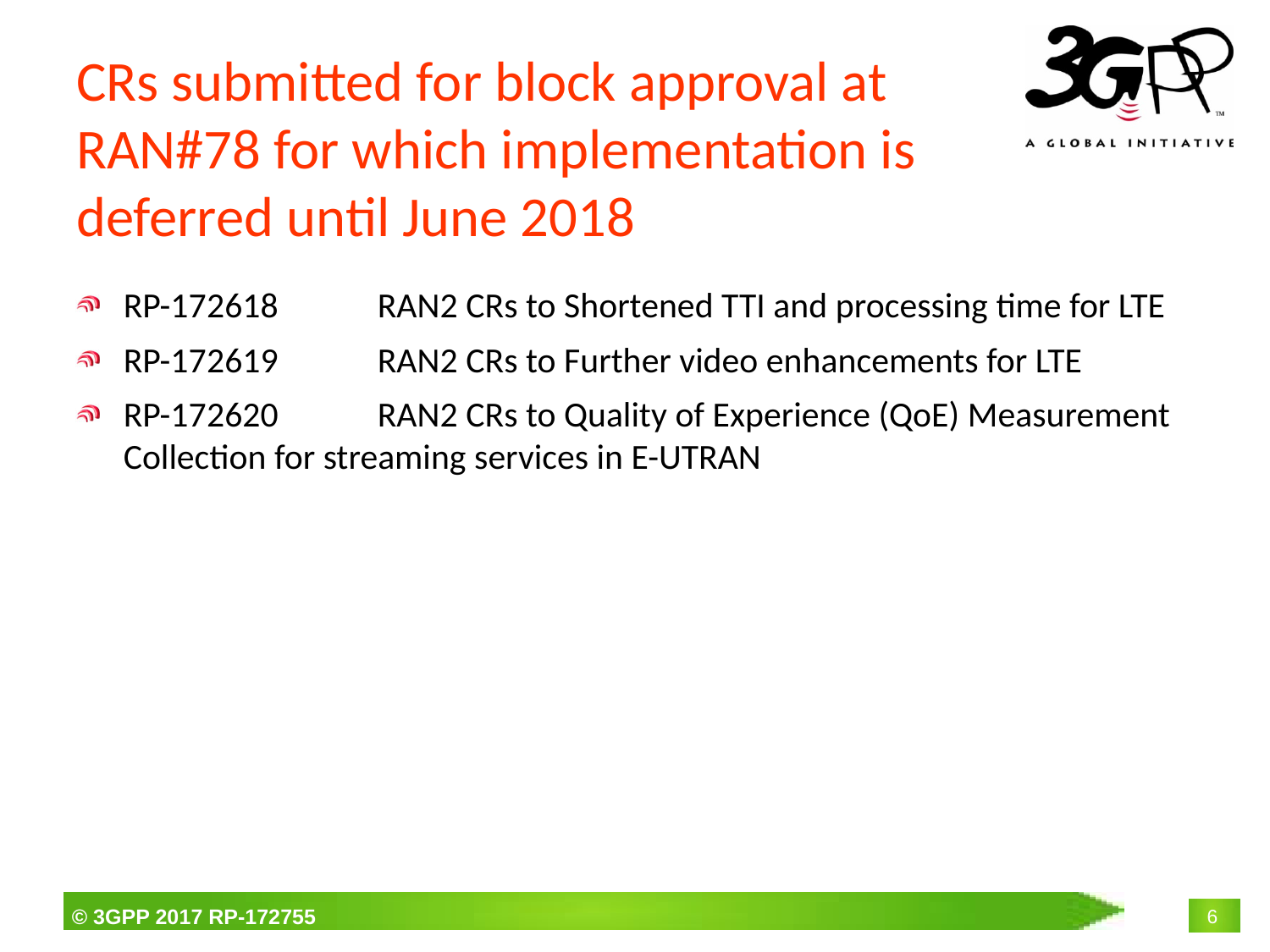

# CRs submitted for block approval at RAN#78 for which implementation is deferred until June 2018
RP-172618	RAN2 CRs to Shortened TTI and processing time for LTE
RP-172619	RAN2 CRs to Further video enhancements for LTE
RP-172620	RAN2 CRs to Quality of Experience (QoE) Measurement Collection for streaming services in E-UTRAN